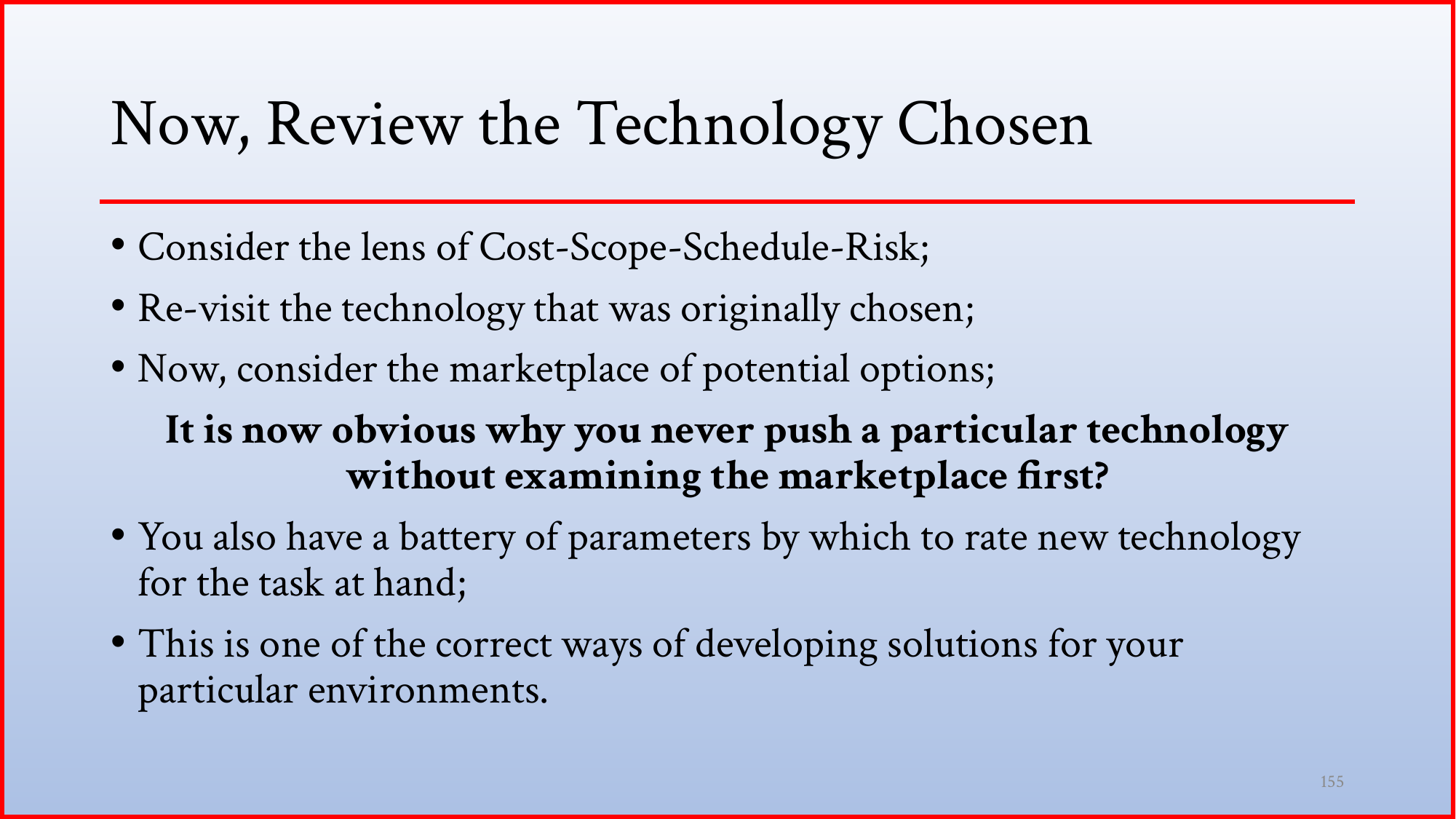

# Now, Review the Technology Chosen
Consider the lens of Cost-Scope-Schedule-Risk;
Re-visit the technology that was originally chosen;
Now, consider the marketplace of potential options;
It is now obvious why you never push a particular technology without examining the marketplace first?
You also have a battery of parameters by which to rate new technology for the task at hand;
This is one of the correct ways of developing solutions for your particular environments.
155